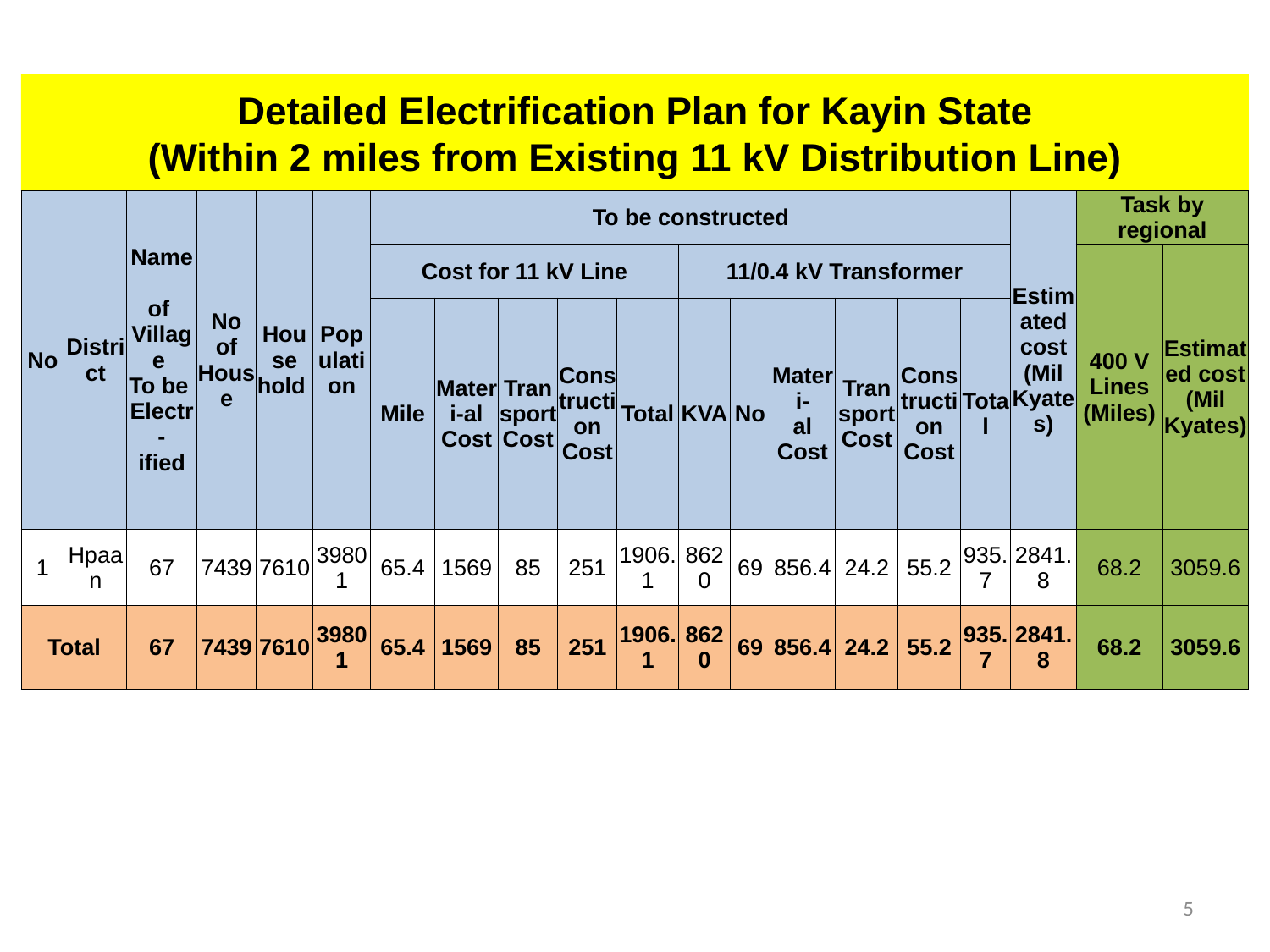

# Detailed Electrification Plan for Kayin State (Within 2 miles from Existing 11 kV Distribution Line)
| No | District | Name of Village To be Electr- ified | No of House | House hold | Population | To be constructed |  |  |  |  |  |  |  |  |  |  | Estimated cost (Mil Kyates) | Task by regional |  |
| --- | --- | --- | --- | --- | --- | --- | --- | --- | --- | --- | --- | --- | --- | --- | --- | --- | --- | --- | --- |
|  |  |  |  |  |  | Cost for 11 kV Line |  |  |  |  | 11/0.4 kV Transformer |  |  |  |  |  |  | 400 V Lines (Miles) | Estimated cost (Mil Kyates) |
|  |  |  |  |  |  | Mile | Materi-al Cost | Tran sport Cost | Construction Cost | Total | KVA | No | Materi- al Cost | Transport Cost | Construction Cost | Total |  |  |  |
| 1 | Hpaan | 67 | 7439 | 7610 | 39801 | 65.4 | 1569 | 85 | 251 | 1906.1 | 8620 | 69 | 856.4 | 24.2 | 55.2 | 935.7 | 2841.8 | 68.2 | 3059.6 |
| Total |  | 67 | 7439 | 7610 | 39801 | 65.4 | 1569 | 85 | 251 | 1906.1 | 8620 | 69 | 856.4 | 24.2 | 55.2 | 935.7 | 2841.8 | 68.2 | 3059.6 |
5